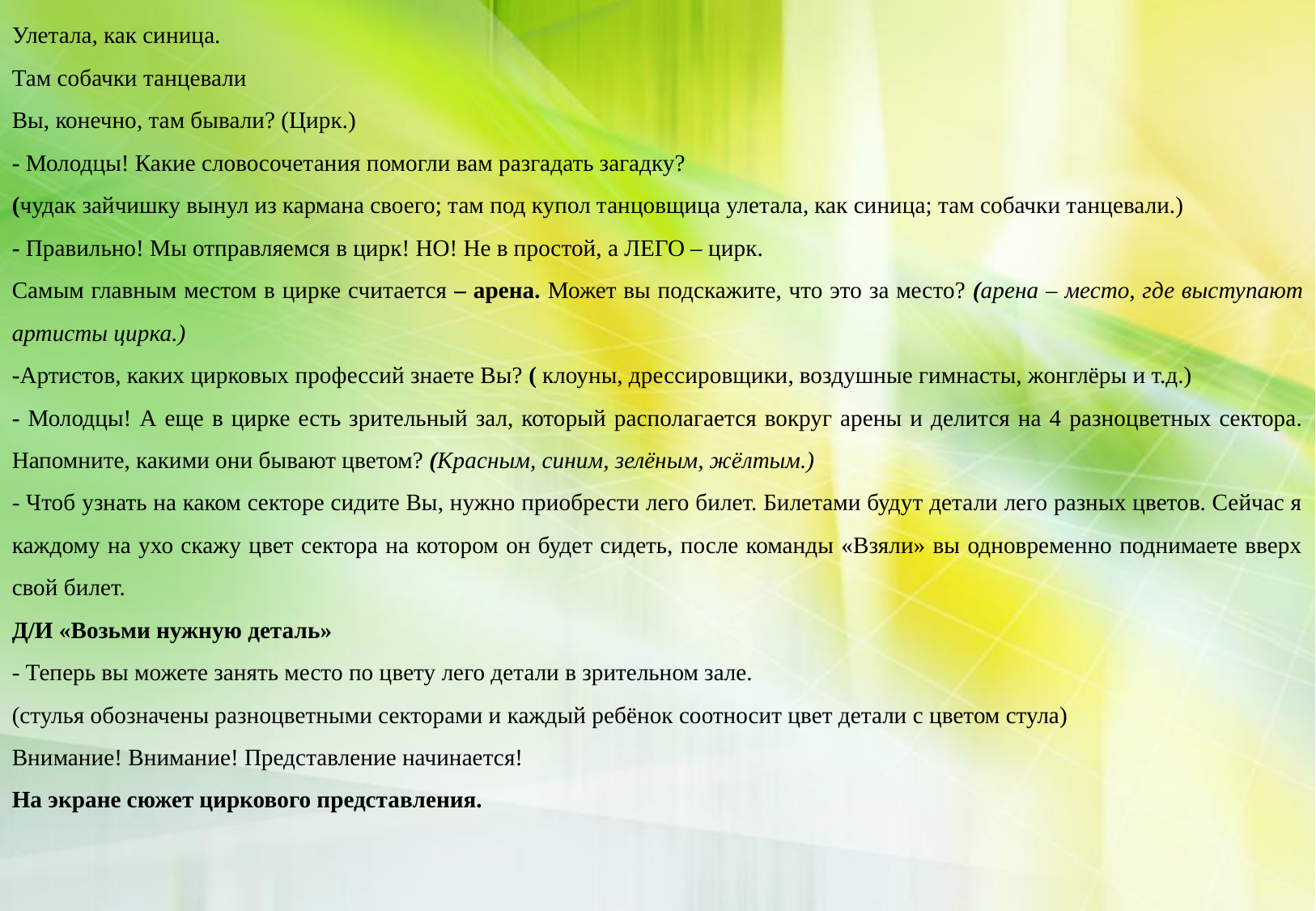

Улетала, как синица.
Там собачки танцевали
Вы, конечно, там бывали? (Цирк.)
- Молодцы! Какие словосочетания помогли вам разгадать загадку?
(чудак зайчишку вынул из кармана своего; там под купол танцовщица улетала, как синица; там собачки танцевали.)
- Правильно! Мы отправляемся в цирк! НО! Не в простой, а ЛЕГО – цирк.
Самым главным местом в цирке считается – арена. Может вы подскажите, что это за место? (арена – место, где выступают артисты цирка.)
-Артистов, каких цирковых профессий знаете Вы? ( клоуны, дрессировщики, воздушные гимнасты, жонглёры и т.д.)
- Молодцы! А еще в цирке есть зрительный зал, который располагается вокруг арены и делится на 4 разноцветных сектора. Напомните, какими они бывают цветом? (Красным, синим, зелёным, жёлтым.)
- Чтоб узнать на каком секторе сидите Вы, нужно приобрести лего билет. Билетами будут детали лего разных цветов. Сейчас я каждому на ухо скажу цвет сектора на котором он будет сидеть, после команды «Взяли» вы одновременно поднимаете вверх свой билет.
Д/И «Возьми нужную деталь»
- Теперь вы можете занять место по цвету лего детали в зрительном зале.
(стулья обозначены разноцветными секторами и каждый ребёнок соотносит цвет детали с цветом стула)
Внимание! Внимание! Представление начинается!
На экране сюжет циркового представления.